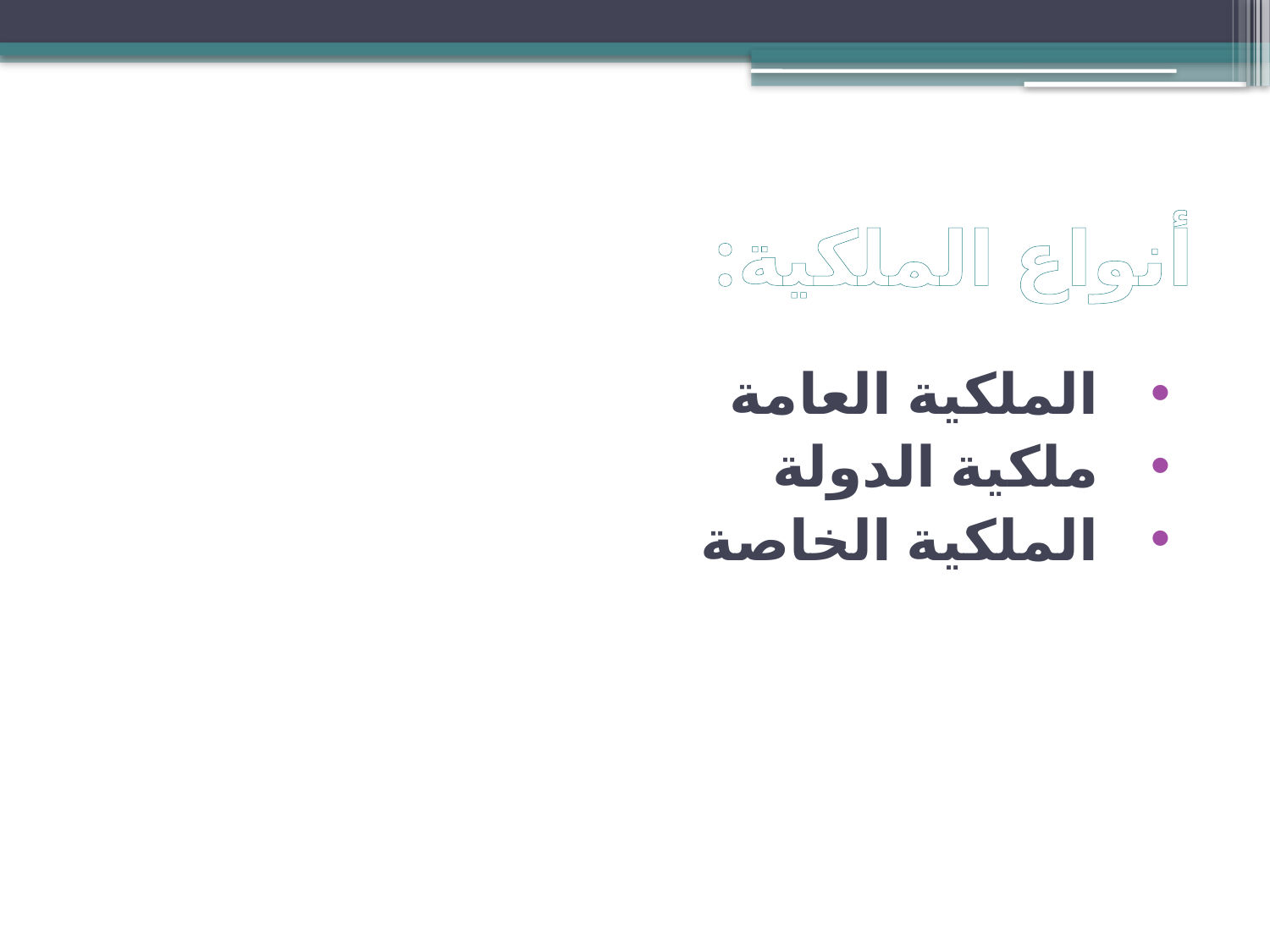

أنواع الملكية:
الملكية العامة
ملكية الدولة
الملكية الخاصة